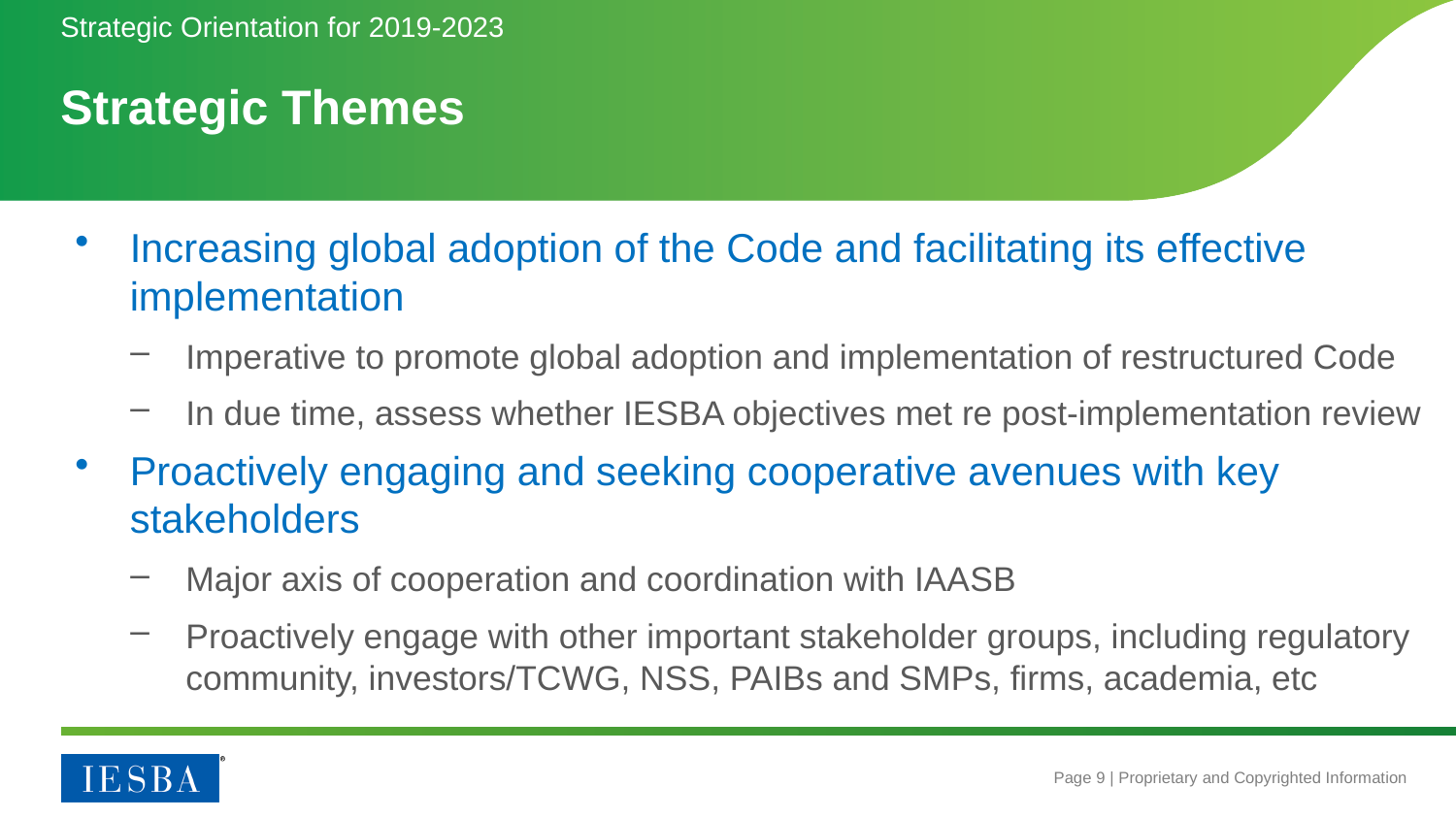

Strategic Orientation for 2019-2023
# Strategic Themes
Increasing global adoption of the Code and facilitating its effective implementation
Imperative to promote global adoption and implementation of restructured Code
In due time, assess whether IESBA objectives met re post-implementation review
Proactively engaging and seeking cooperative avenues with key stakeholders
Major axis of cooperation and coordination with IAASB
Proactively engage with other important stakeholder groups, including regulatory community, investors/TCWG, NSS, PAIBs and SMPs, firms, academia, etc